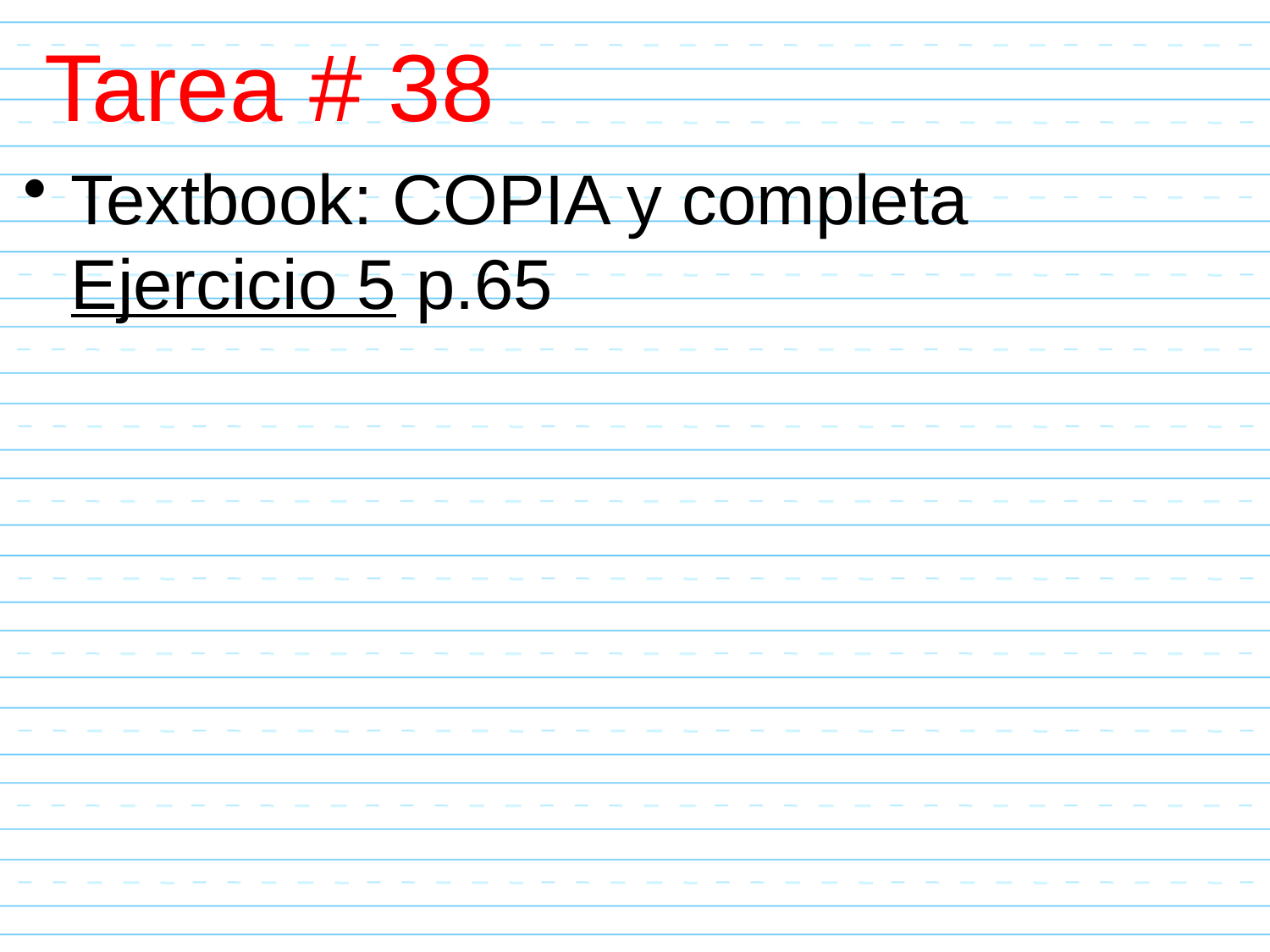

Tarea # 38
Textbook: COPIA y completa Ejercicio 5 p.65